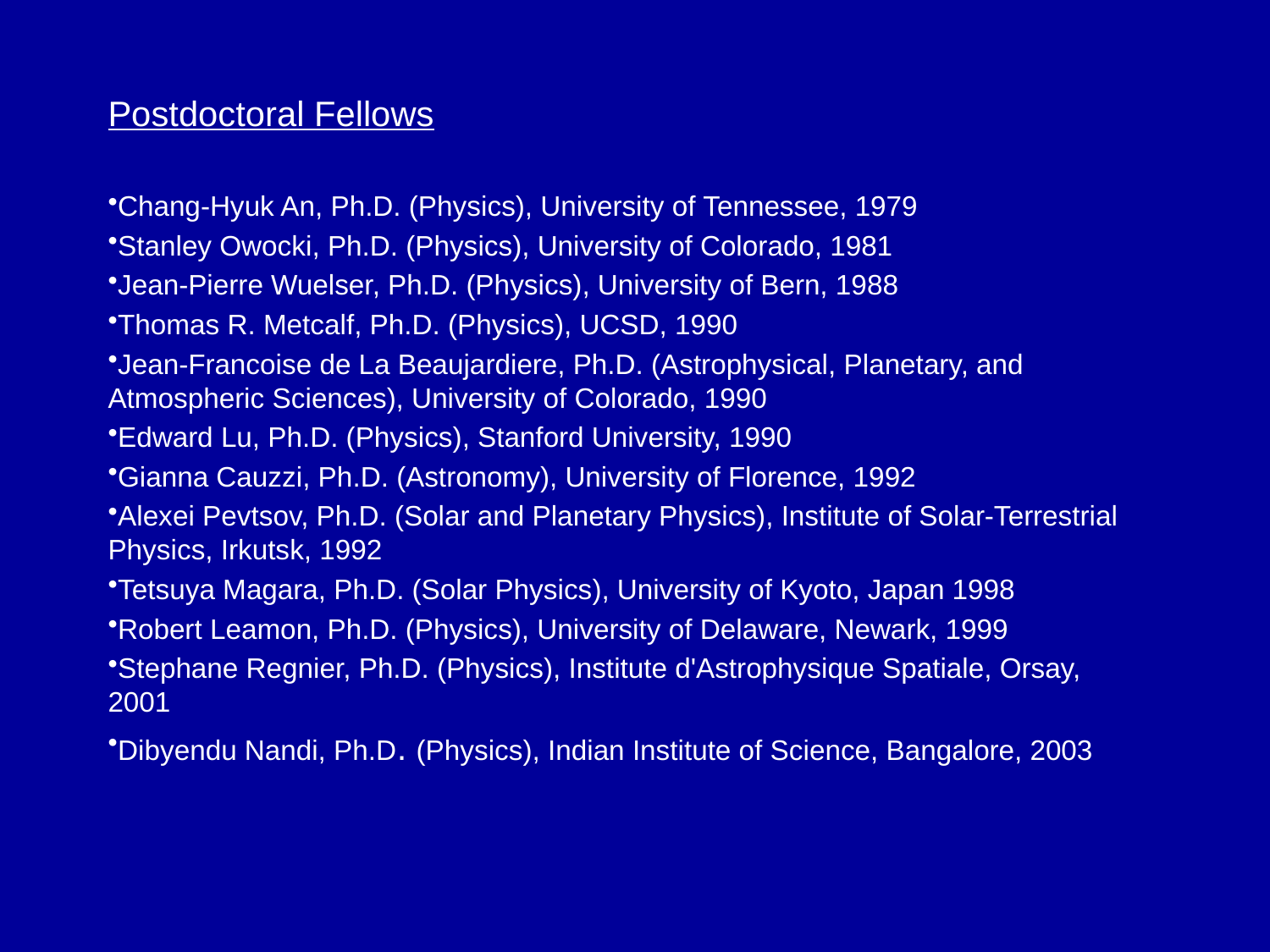

Postdoctoral Fellows

Chang-Hyuk An, Ph.D. (Physics), University of Tennessee, 1979
Stanley Owocki, Ph.D. (Physics), University of Colorado, 1981
Jean-Pierre Wuelser, Ph.D. (Physics), University of Bern, 1988
Thomas R. Metcalf, Ph.D. (Physics), UCSD, 1990
Jean-Francoise de La Beaujardiere, Ph.D. (Astrophysical, Planetary, and Atmospheric Sciences), University of Colorado, 1990
Edward Lu, Ph.D. (Physics), Stanford University, 1990
Gianna Cauzzi, Ph.D. (Astronomy), University of Florence, 1992
Alexei Pevtsov, Ph.D. (Solar and Planetary Physics), Institute of Solar-Terrestrial Physics, Irkutsk, 1992
Tetsuya Magara, Ph.D. (Solar Physics), University of Kyoto, Japan 1998
Robert Leamon, Ph.D. (Physics), University of Delaware, Newark, 1999
Stephane Regnier, Ph.D. (Physics), Institute d'Astrophysique Spatiale, Orsay, 2001
Dibyendu Nandi, Ph.D. (Physics), Indian Institute of Science, Bangalore, 2003